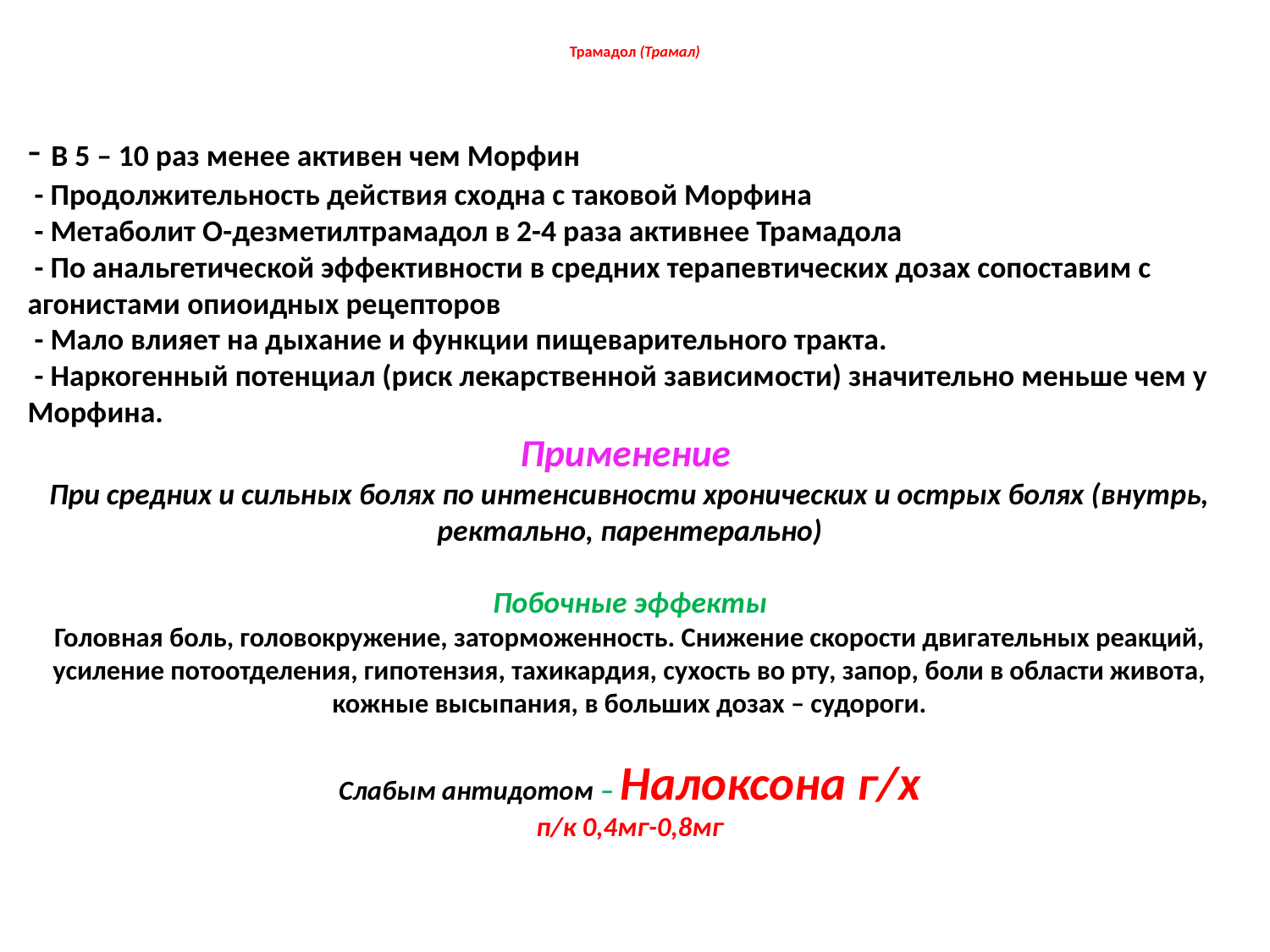

# Трамадол (Трамал)
- В 5 – 10 раз менее активен чем Морфин
 - Продолжительность действия сходна с таковой Морфина
 - Метаболит О-дезметилтрамадол в 2-4 раза активнее Трамадола
 - По анальгетической эффективности в средних терапевтических дозах сопоставим с агонистами опиоидных рецепторов
 - Мало влияет на дыхание и функции пищеварительного тракта.
 - Наркогенный потенциал (риск лекарственной зависимости) значительно меньше чем у Морфина.
Применение
При средних и сильных болях по интенсивности хронических и острых болях (внутрь, ректально, парентерально)

Побочные эффекты
Головная боль, головокружение, заторможенность. Снижение скорости двигательных реакций, усиление потоотделения, гипотензия, тахикардия, сухость во рту, запор, боли в области живота, кожные высыпания, в больших дозах – судороги.

Слабым антидотом – Налоксона г/х
п/к 0,4мг-0,8мг